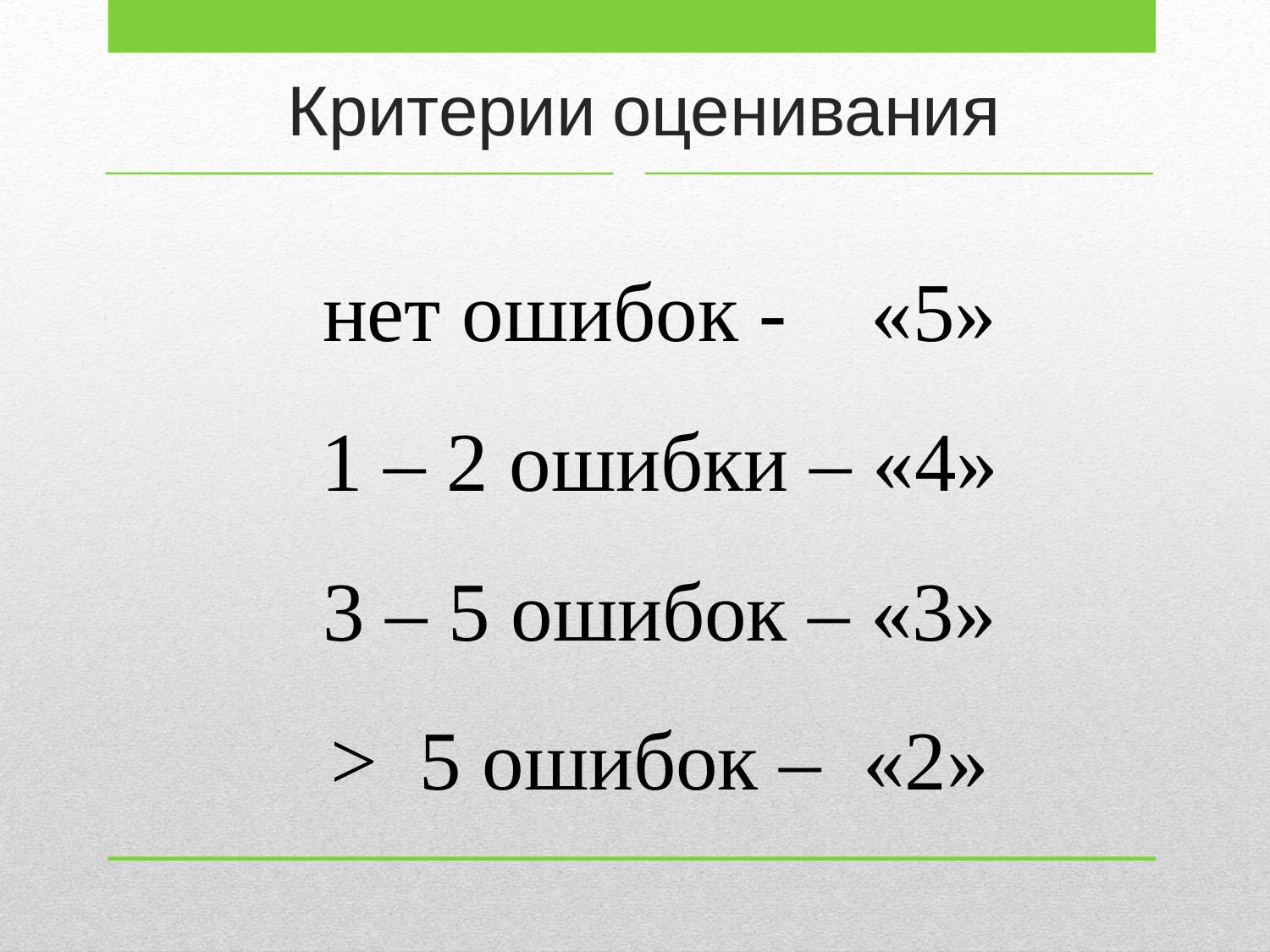

# Критерии оценивания
нет ошибок -    «5»
1 – 2 ошибки – «4»
3 – 5 ошибок – «3»
>  5 ошибок –  «2»